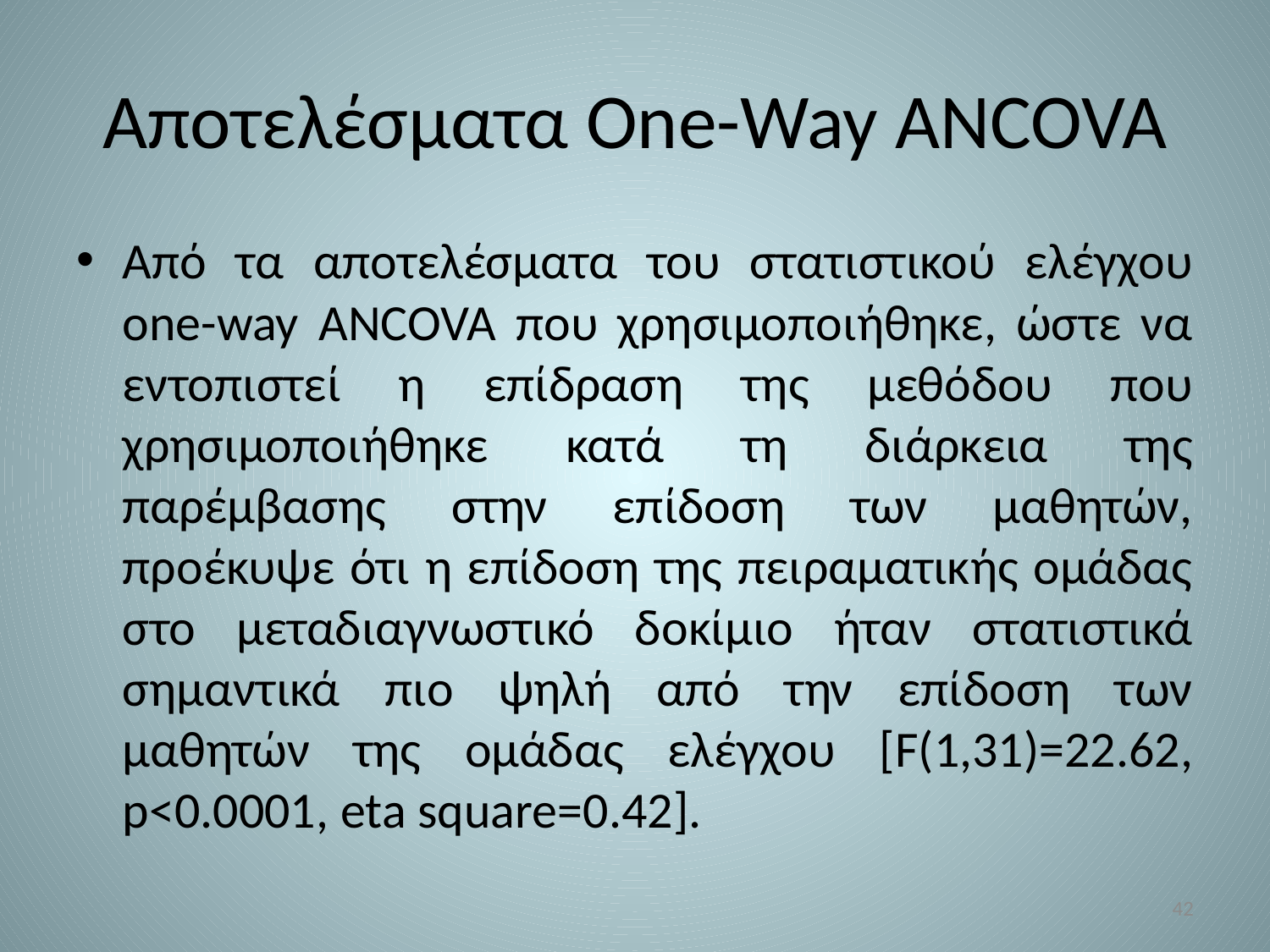

# Αποτελέσματα One-Way ANCOVA
Από τα αποτελέσματα του στατιστικού ελέγχου one-way ANCOVA που χρησιμοποιήθηκε, ώστε να εντοπιστεί η επίδραση της μεθόδου που χρησιμοποιήθηκε κατά τη διάρκεια της παρέμβασης στην επίδοση των μαθητών, προέκυψε ότι η επίδοση της πειραματικής ομάδας στο μεταδιαγνωστικό δοκίμιο ήταν στατιστικά σημαντικά πιο ψηλή από την επίδοση των μαθητών της ομάδας ελέγχου [F(1,31)=22.62, p<0.0001, eta square=0.42].
42